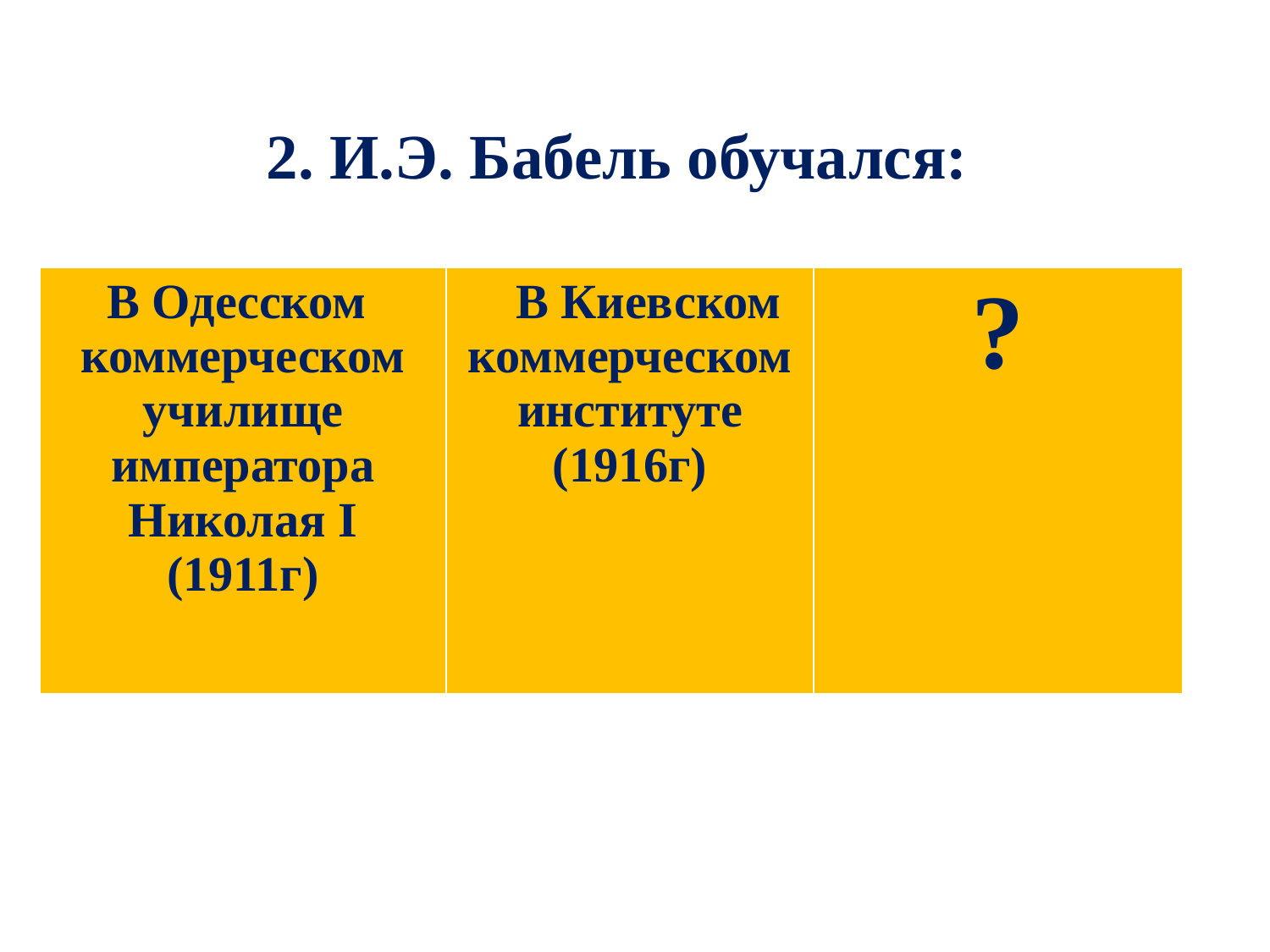

# 2. И.Э. Бабель обучался:
| В Одесском коммерческом училище императора Николая I (1911г) | В Киевском коммерческом институте (1916г) | ? |
| --- | --- | --- |